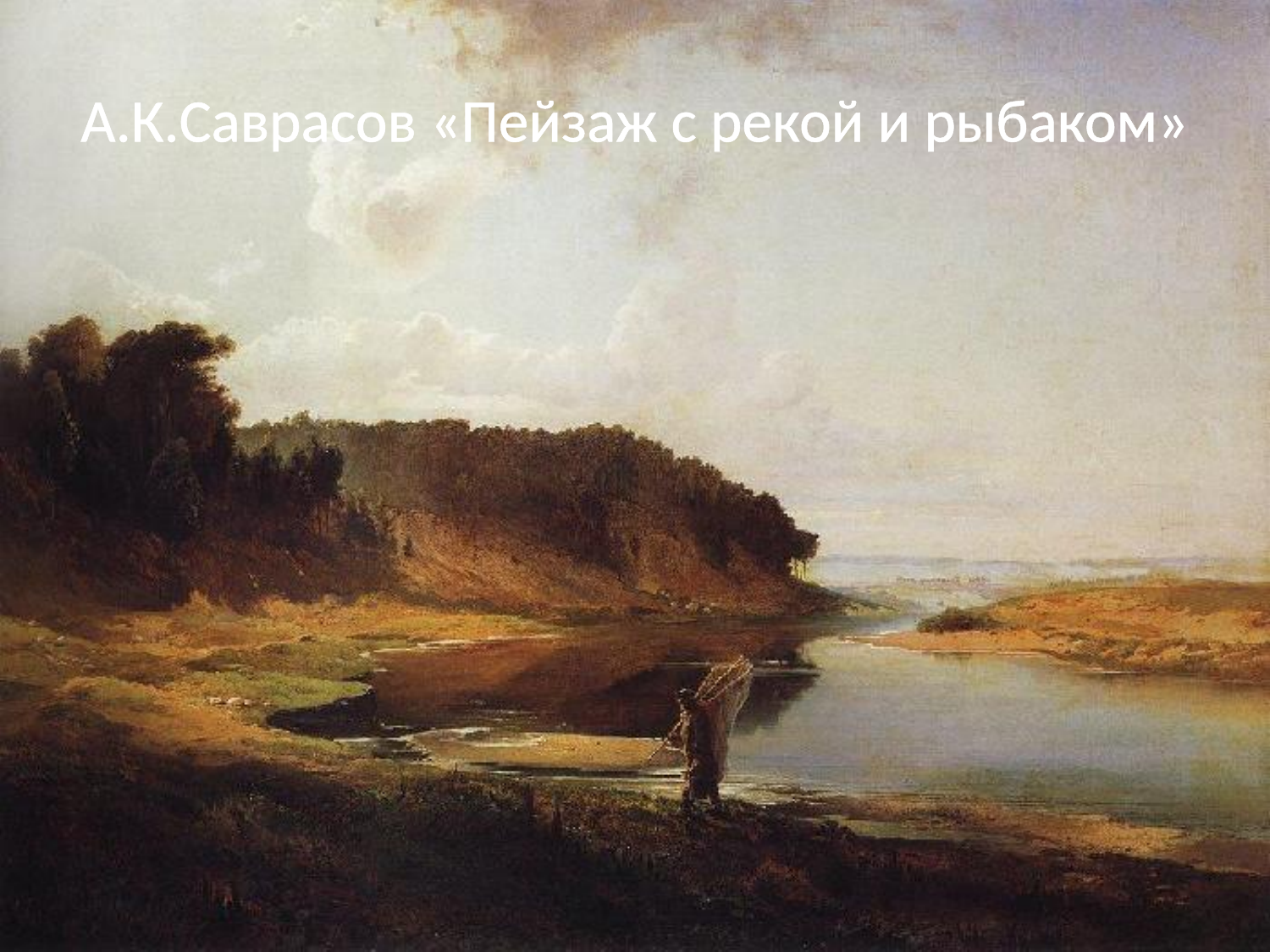

# А.К.Саврасов «Пейзаж с рекой и рыбаком»